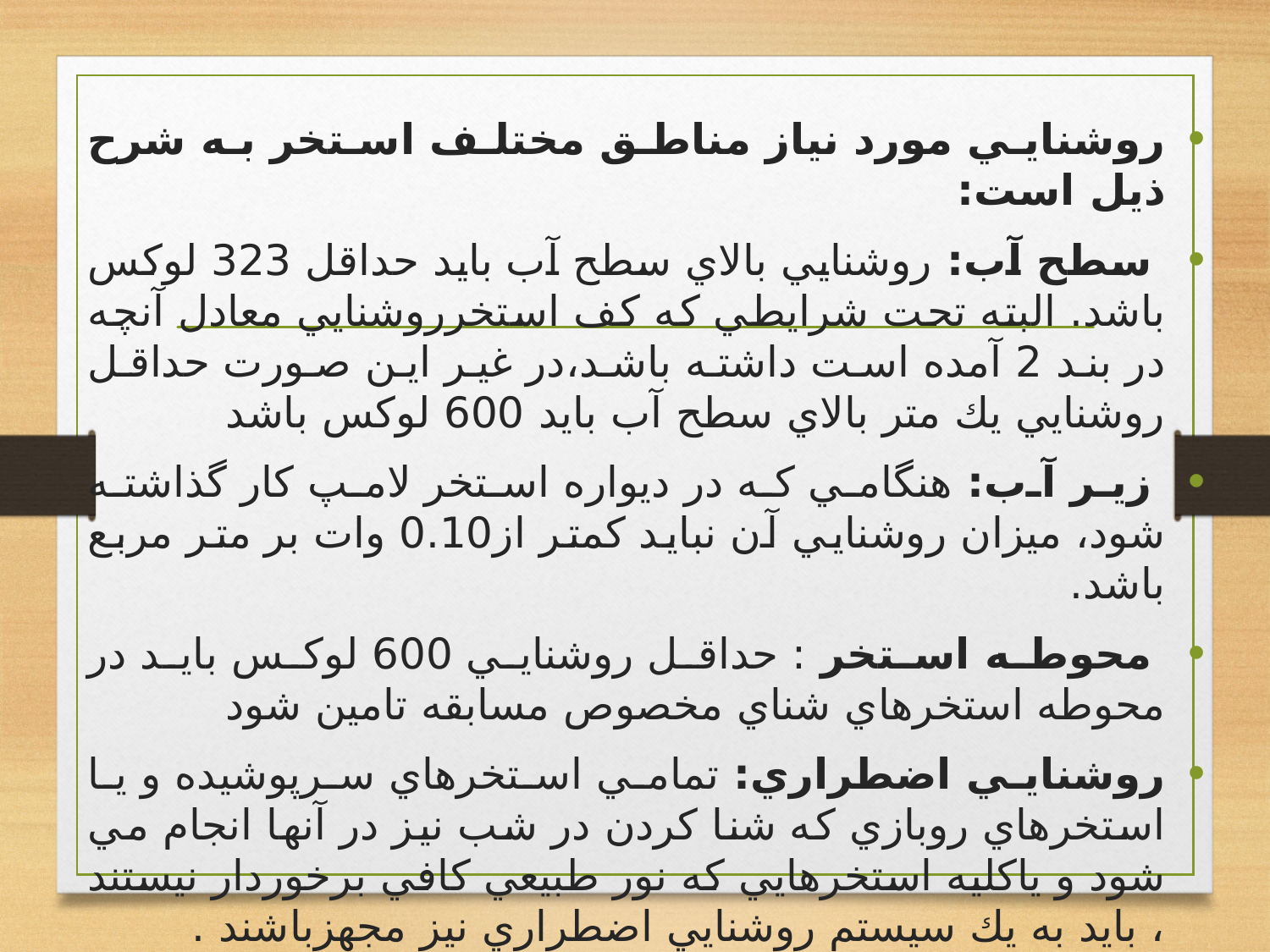

روشنايي مورد نياز مناطق مختلف استخر به شرح ذيل است:
 سطح آب: روشنايي بالاي سطح آب بايد حداقل 323 لوكس باشد. البته تحت شرايطي كه كف استخرروشنايي معادل آنچه در بند 2 آمده است داشته باشد،در غير اين صورت حداقل روشنايي يك متر بالاي سطح آب بايد 600 لوكس باشد
 زير آب: هنگامي كه در ديواره استخر لامپ كار گذاشته شود، ميزان روشنايي آن نبايد كمتر از0.10 وات بر متر مربع باشد.
 محوطه استخر : حداقل روشنايي 600 لوكس بايد در محوطه استخرهاي شناي مخصوص مسابقه تامين شود
روشنايي اضطراري: تمامي استخرهاي سرپوشيده و يا استخرهاي روبازي كه شنا كردن در شب نيز در آنها انجام مي شود و ياكليه استخرهايي كه نور طبيعي كافي برخوردار نيستند ، بايد به يك سيستم روشنايي اضطراري نيز مجهزباشند .